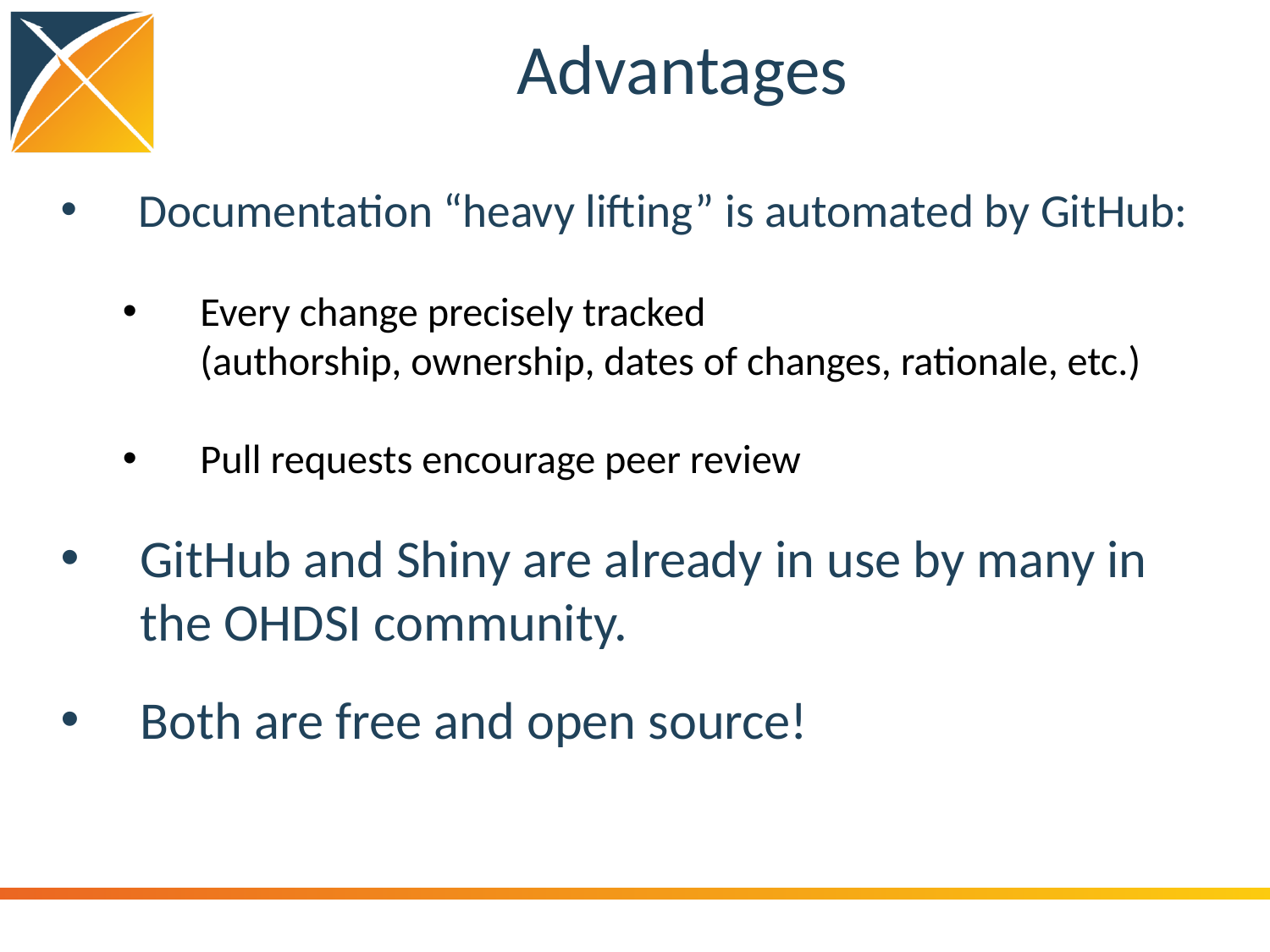

# Advantages
Documentation “heavy lifting” is automated by GitHub:

Every change precisely tracked
(authorship, ownership, dates of changes, rationale, etc.)
Pull requests encourage peer review
GitHub and Shiny are already in use by many in the OHDSI community.

Both are free and open source!